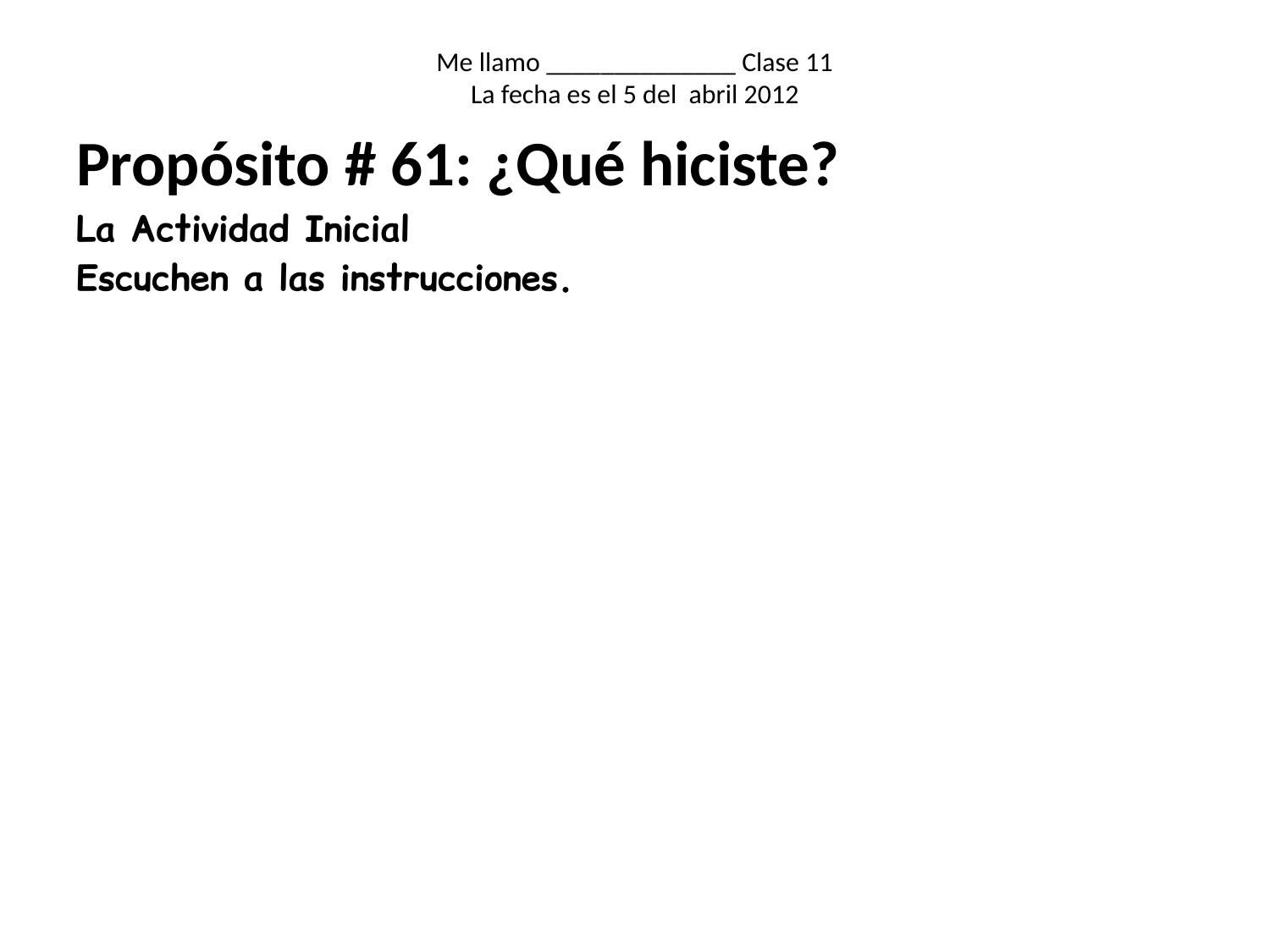

# Me llamo ______________ Clase 11 La fecha es el 5 del  abril 2012
Propósito # 61: ¿Qué hiciste?
La Actividad Inicial
Escuchen a las instrucciones.